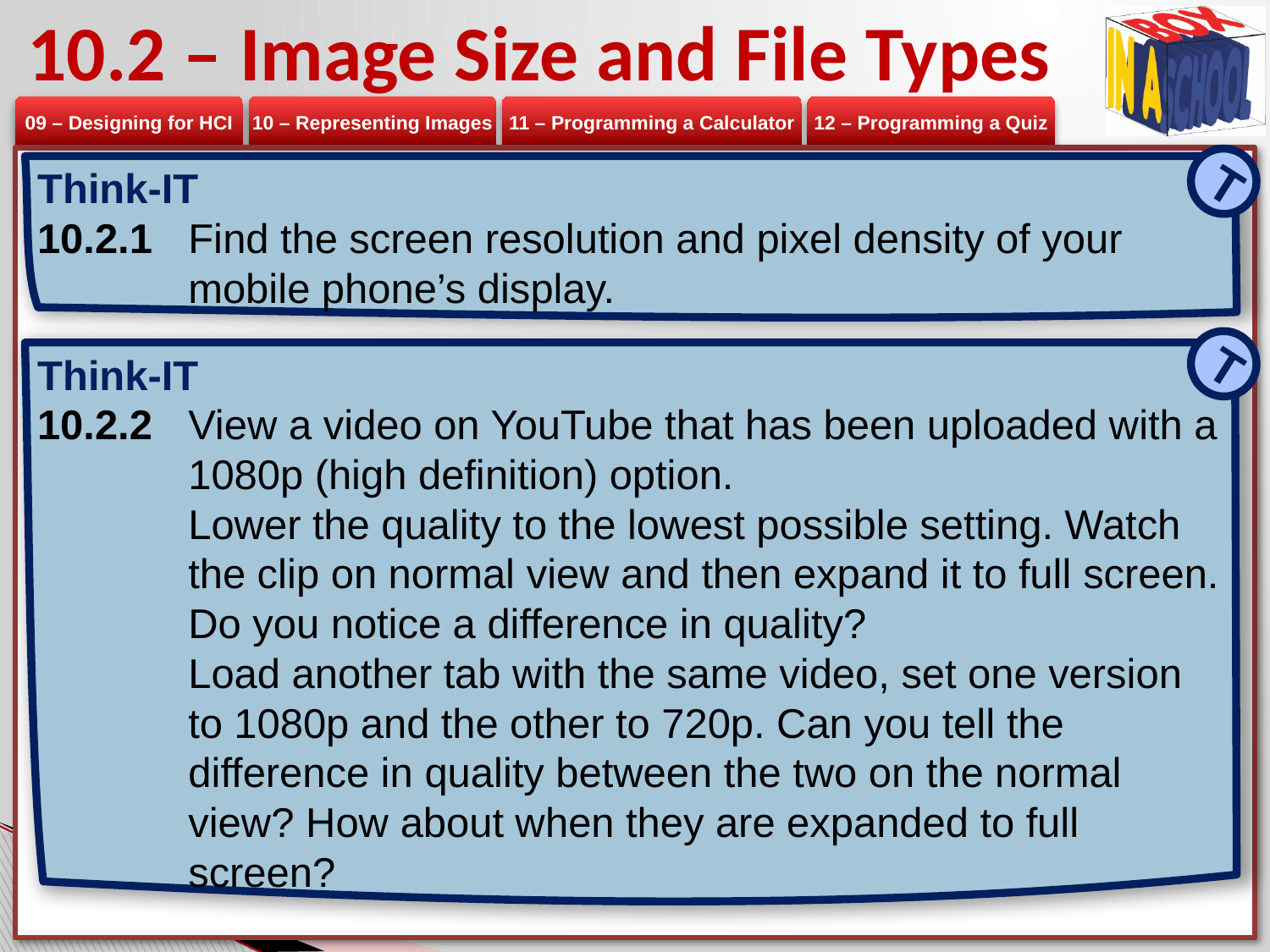

# 10.2 – Image Size and File Types
T
Think-IT
10.2.1 	Find the screen resolution and pixel density of your mobile phone’s display.
T
Think-IT
10.2.2 	View a video on YouTube that has been uploaded with a 1080p (high definition) option.
	Lower the quality to the lowest possible setting. Watch the clip on normal view and then expand it to full screen.
	Do you notice a difference in quality?
	Load another tab with the same video, set one version to 1080p and the other to 720p. Can you tell the difference in quality between the two on the normal view? How about when they are expanded to full screen?